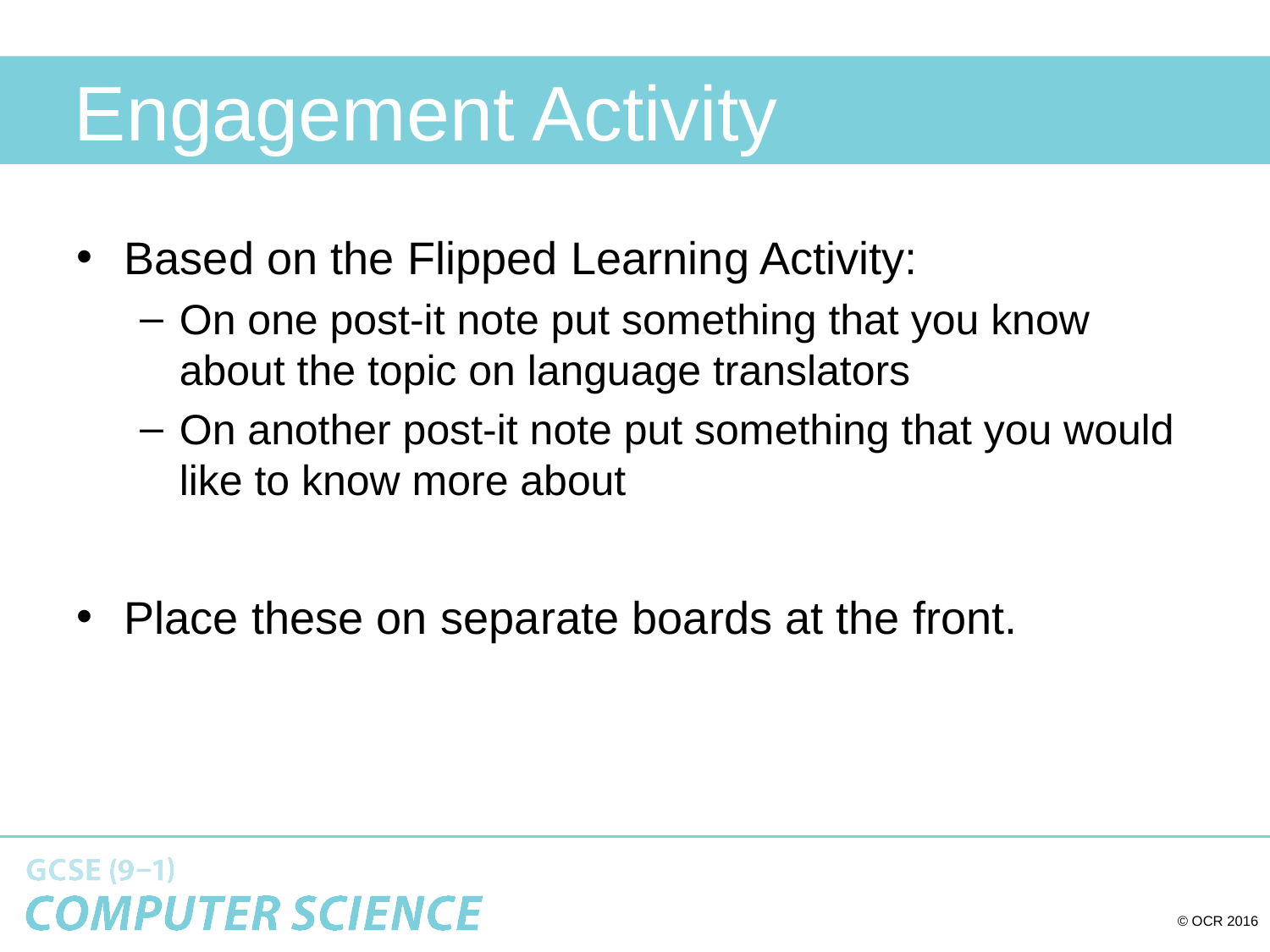

# Engagement Activity
Based on the Flipped Learning Activity:
On one post-it note put something that you know about the topic on language translators
On another post-it note put something that you would like to know more about

Place these on separate boards at the front.